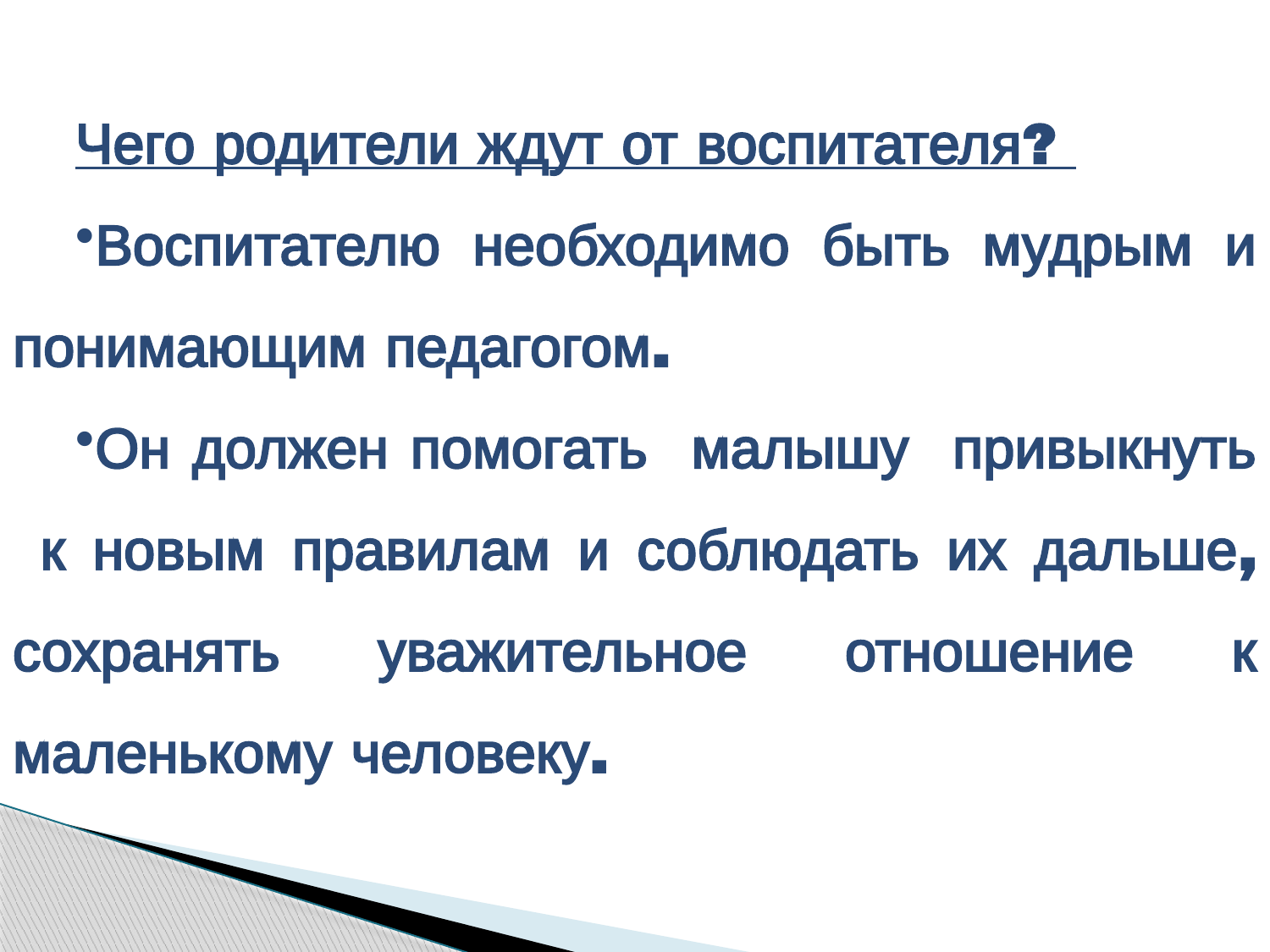

Чего родители ждут от воспитателя?
Воспитателю необходимо быть мудрым и понимающим педагогом.
Он должен помогать  малышу  привыкнуть  к новым правилам и соблюдать их дальше, сохранять уважительное отношение к маленькому человеку.